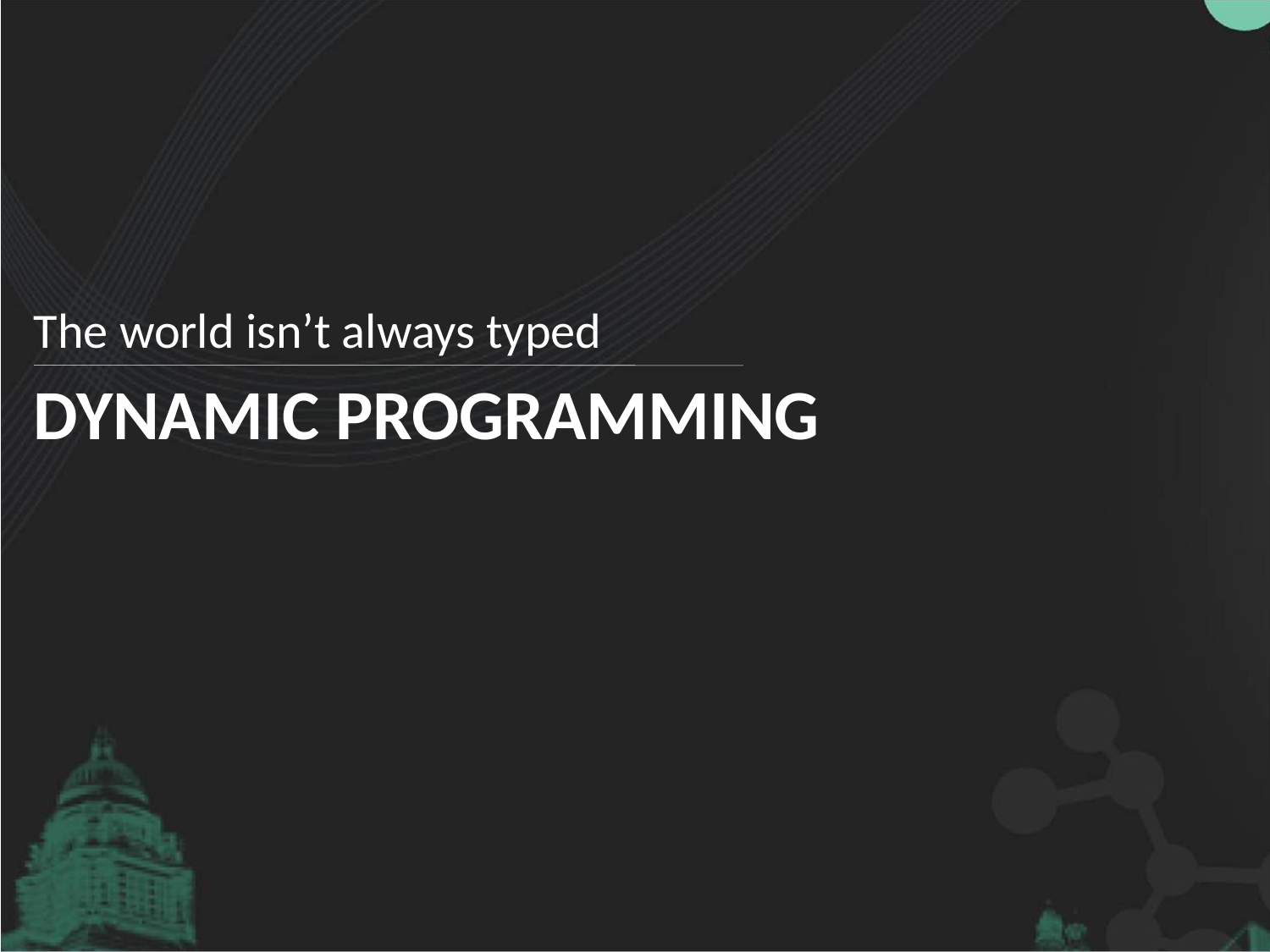

The world isn’t always typed
# DYNAMIC Programming